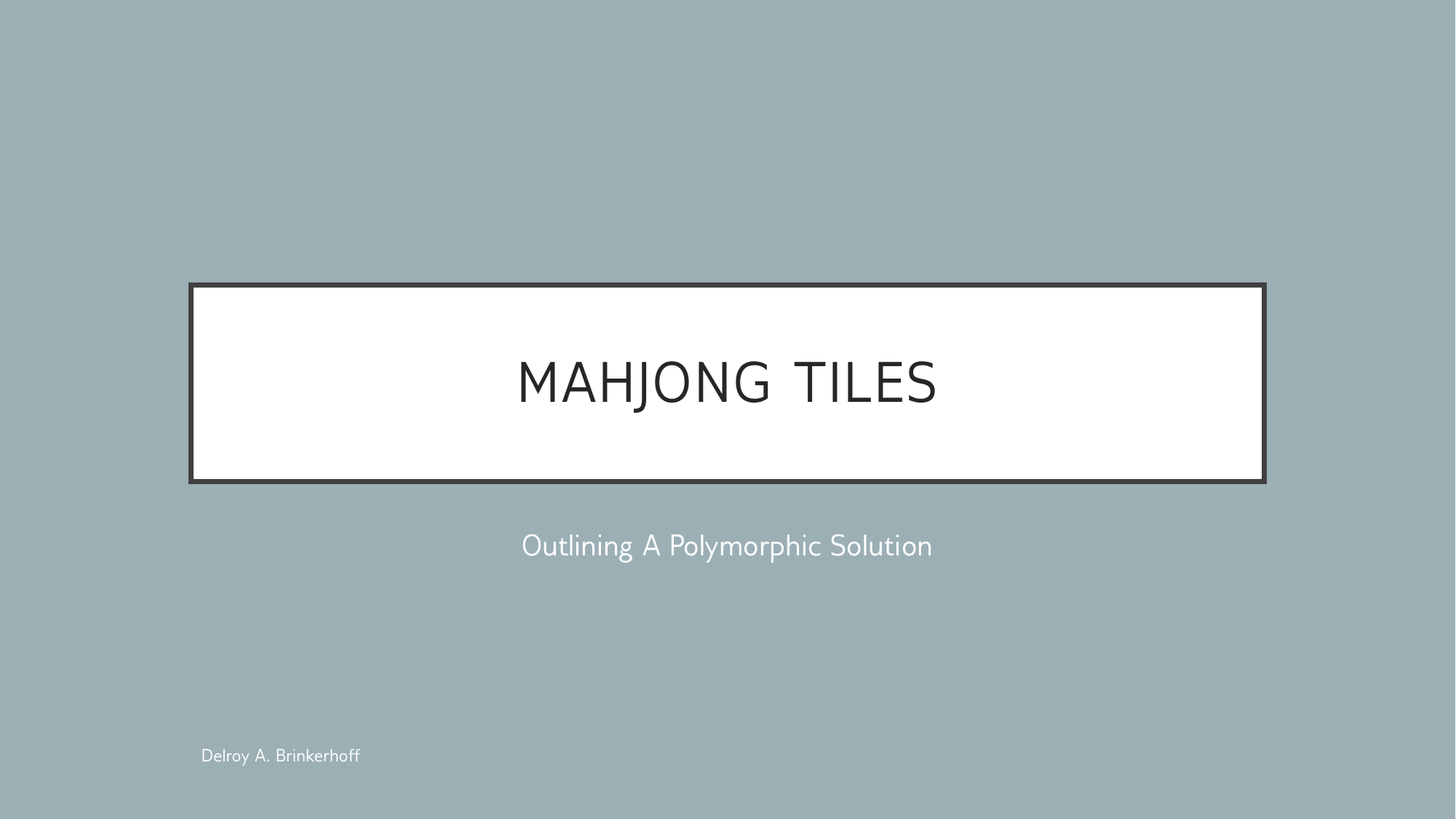

# Mahjong Tiles
Outlining A Polymorphic Solution
Delroy A. Brinkerhoff